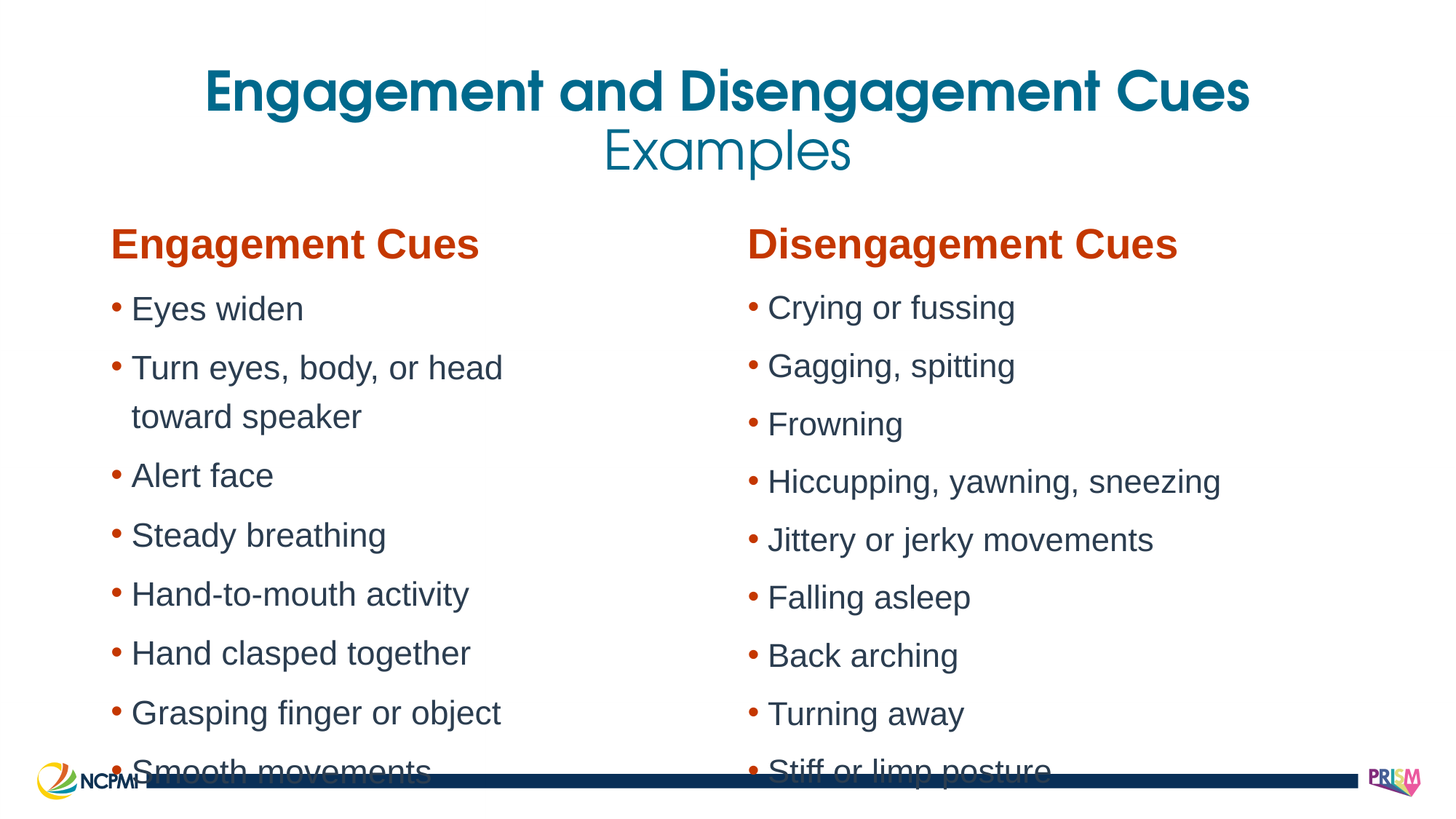

# Engagement and Disengagement Cues Examples
Engagement Cues
Disengagement Cues
Eyes widen
Turn eyes, body, or head toward speaker
Alert face
Steady breathing
Hand-to-mouth activity
Hand clasped together
Grasping finger or object
Smooth movements
Crying or fussing
Gagging, spitting
Frowning
Hiccupping, yawning, sneezing
Jittery or jerky movements
Falling asleep
Back arching
Turning away
Stiff or limp posture